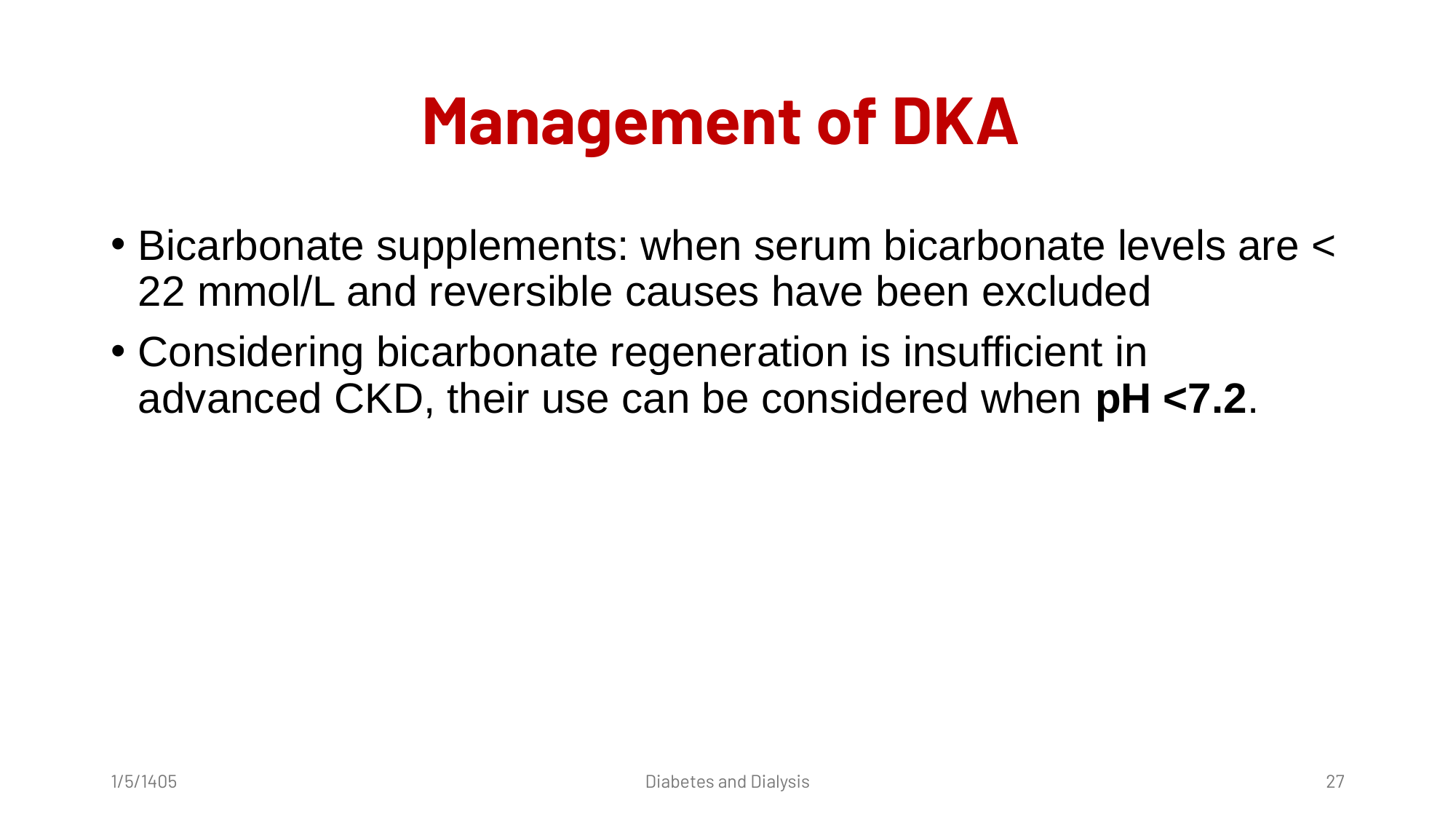

# Management of DKA
Bicarbonate supplements: when serum bicarbonate levels are < 22 mmol/L and reversible causes have been excluded
Considering bicarbonate regeneration is insufficient in advanced CKD, their use can be considered when pH <7.2.

1/5/1405
Diabetes and Dialysis
27